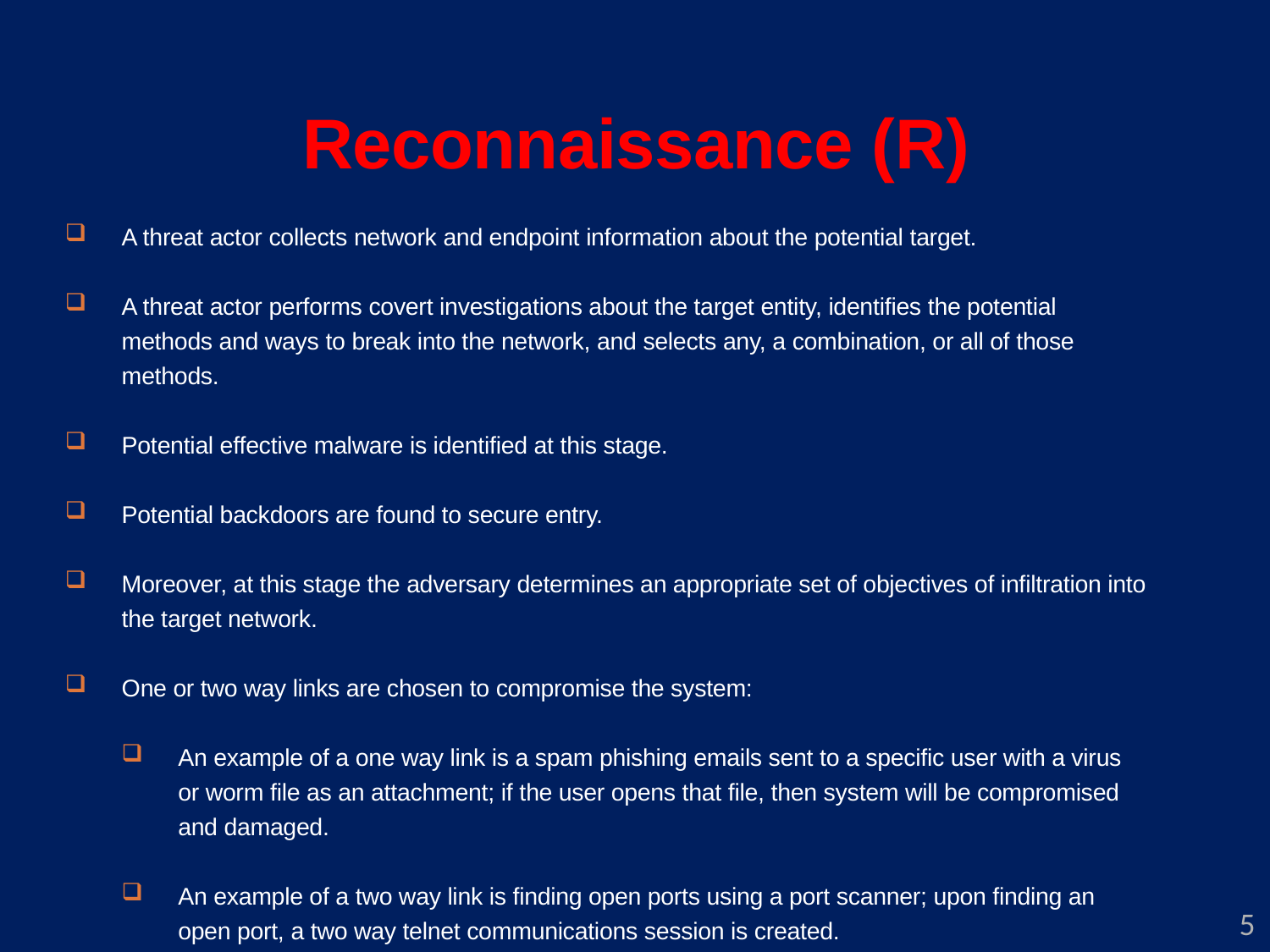

Reconnaissance (R)
A threat actor collects network and endpoint information about the potential target.

A threat actor performs covert investigations about the target entity, identifies the potential methods and ways to break into the network, and selects any, a combination, or all of those methods.

Potential effective malware is identified at this stage.

Potential backdoors are found to secure entry.

Moreover, at this stage the adversary determines an appropriate set of objectives of infiltration into the target network.

One or two way links are chosen to compromise the system:

An example of a one way link is a spam phishing emails sent to a specific user with a virus or worm file as an attachment; if the user opens that file, then system will be compromised and damaged.

An example of a two way link is finding open ports using a port scanner; upon finding an open port, a two way telnet communications session is created.
5